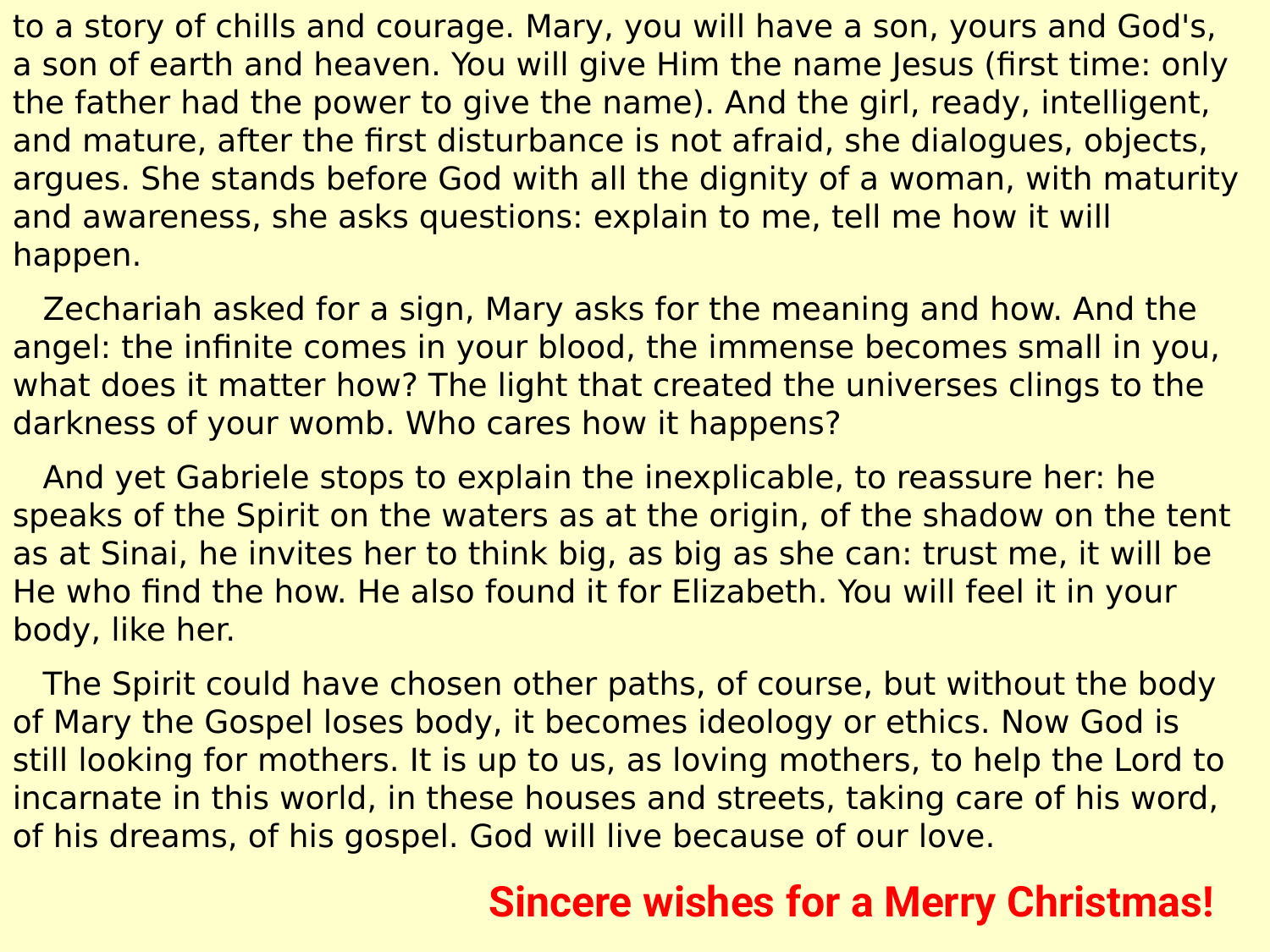

to a story of chills and courage. Mary, you will have a son, yours and God's, a son of earth and heaven. You will give Him the name Jesus (first time: only the father had the power to give the name). And the girl, ready, intelligent, and mature, after the first disturbance is not afraid, she dialogues, objects, argues. She stands before God with all the dignity of a woman, with maturity and awareness, she asks questions: explain to me, tell me how it will happen.
   Zechariah asked for a sign, Mary asks for the meaning and how. And the angel: the infinite comes in your blood, the immense becomes small in you, what does it matter how? The light that created the universes clings to the darkness of your womb. Who cares how it happens?
   And yet Gabriele stops to explain the inexplicable, to reassure her: he speaks of the Spirit on the waters as at the origin, of the shadow on the tent as at Sinai, he invites her to think big, as big as she can: trust me, it will be He who find the how. He also found it for Elizabeth. You will feel it in your body, like her.
   The Spirit could have chosen other paths, of course, but without the body of Mary the Gospel loses body, it becomes ideology or ethics. Now God is still looking for mothers. It is up to us, as loving mothers, to help the Lord to incarnate in this world, in these houses and streets, taking care of his word, of his dreams, of his gospel. God will live because of our love.
                                             Sincere wishes for a Merry Christmas!